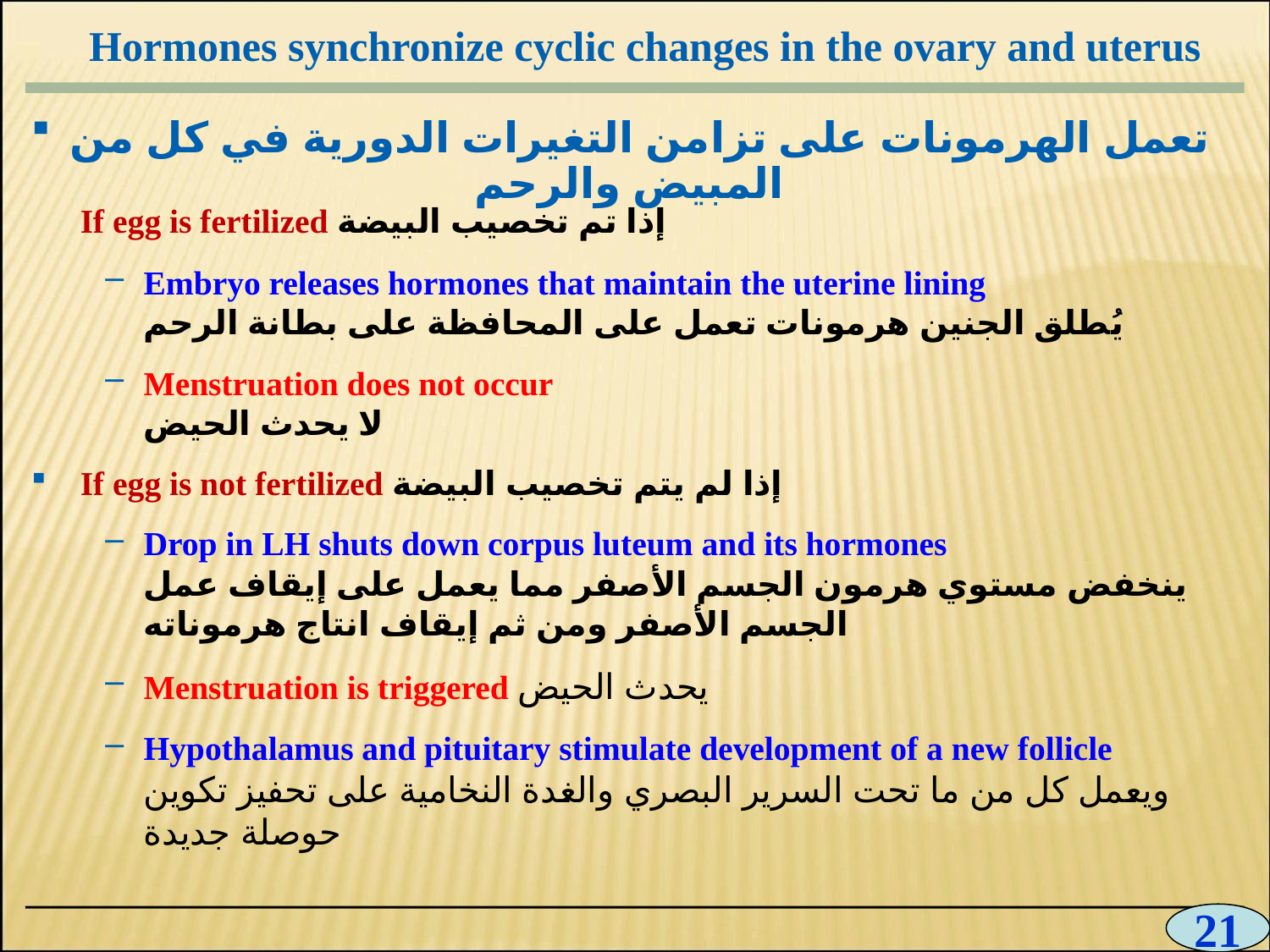

# Hormones synchronize cyclic changes in the ovary and uterus تعمل الهرمونات على تزامن التغيرات الدورية في كل من المبيض والرحم
0

If egg is fertilized إذا تم تخصيب البيضة
Embryo releases hormones that maintain the uterine lining
يُطلق الجنين هرمونات تعمل على المحافظة على بطانة الرحم
Menstruation does not occur
لا يحدث الحيض
If egg is not fertilized إذا لم يتم تخصيب البيضة
Drop in LH shuts down corpus luteum and its hormones
ينخفض مستوي هرمون الجسم الأصفر مما يعمل على إيقاف عمل الجسم الأصفر ومن ثم إيقاف انتاج هرموناته
Menstruation is triggered يحدث الحيض
Hypothalamus and pituitary stimulate development of a new follicle
ويعمل كل من ما تحت السرير البصري والغدة النخامية على تحفيز تكوين حوصلة جديدة

21